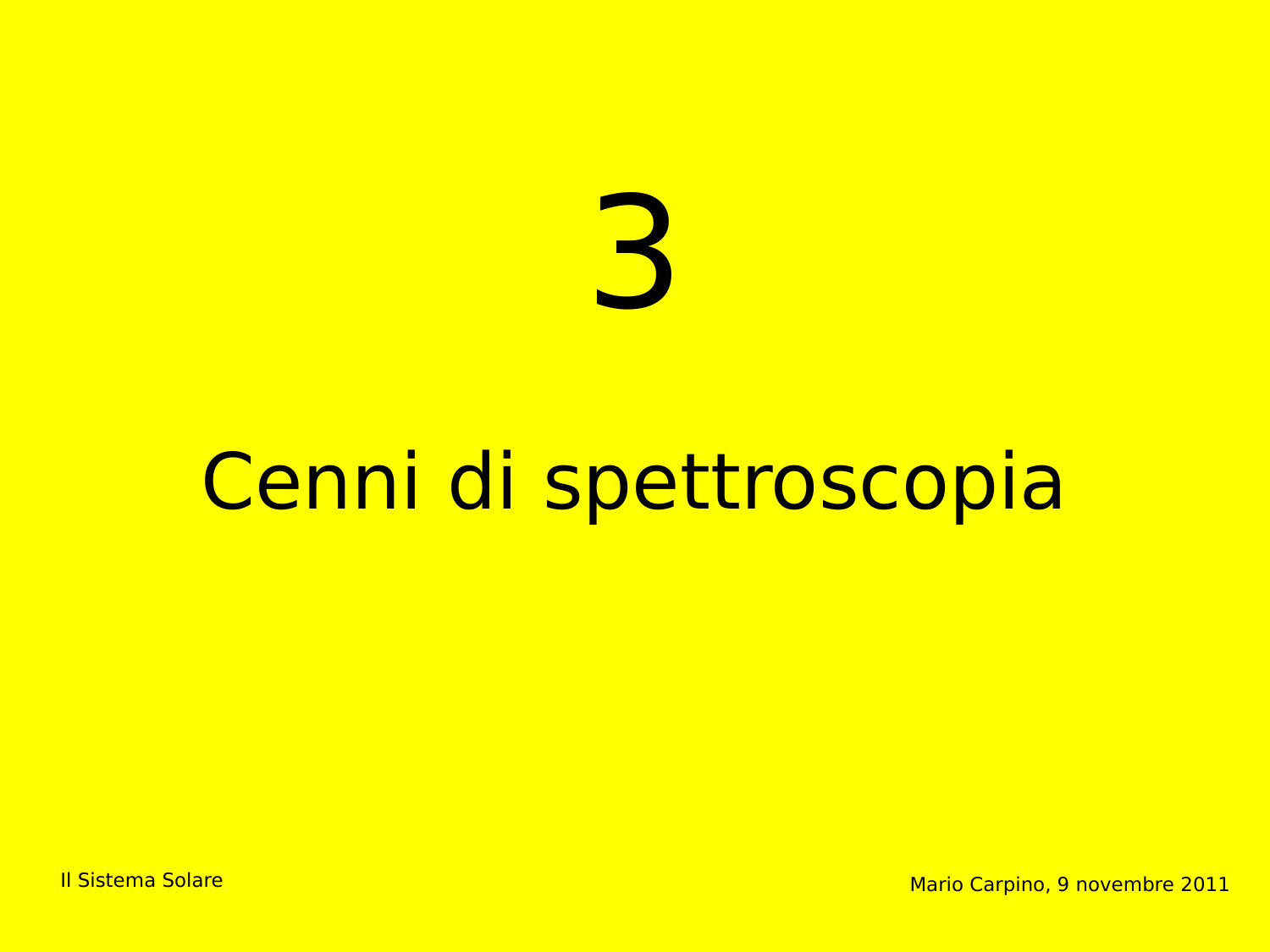

3

Cenni di spettroscopia
Il Sistema Solare
Mario Carpino, 9 novembre 2011